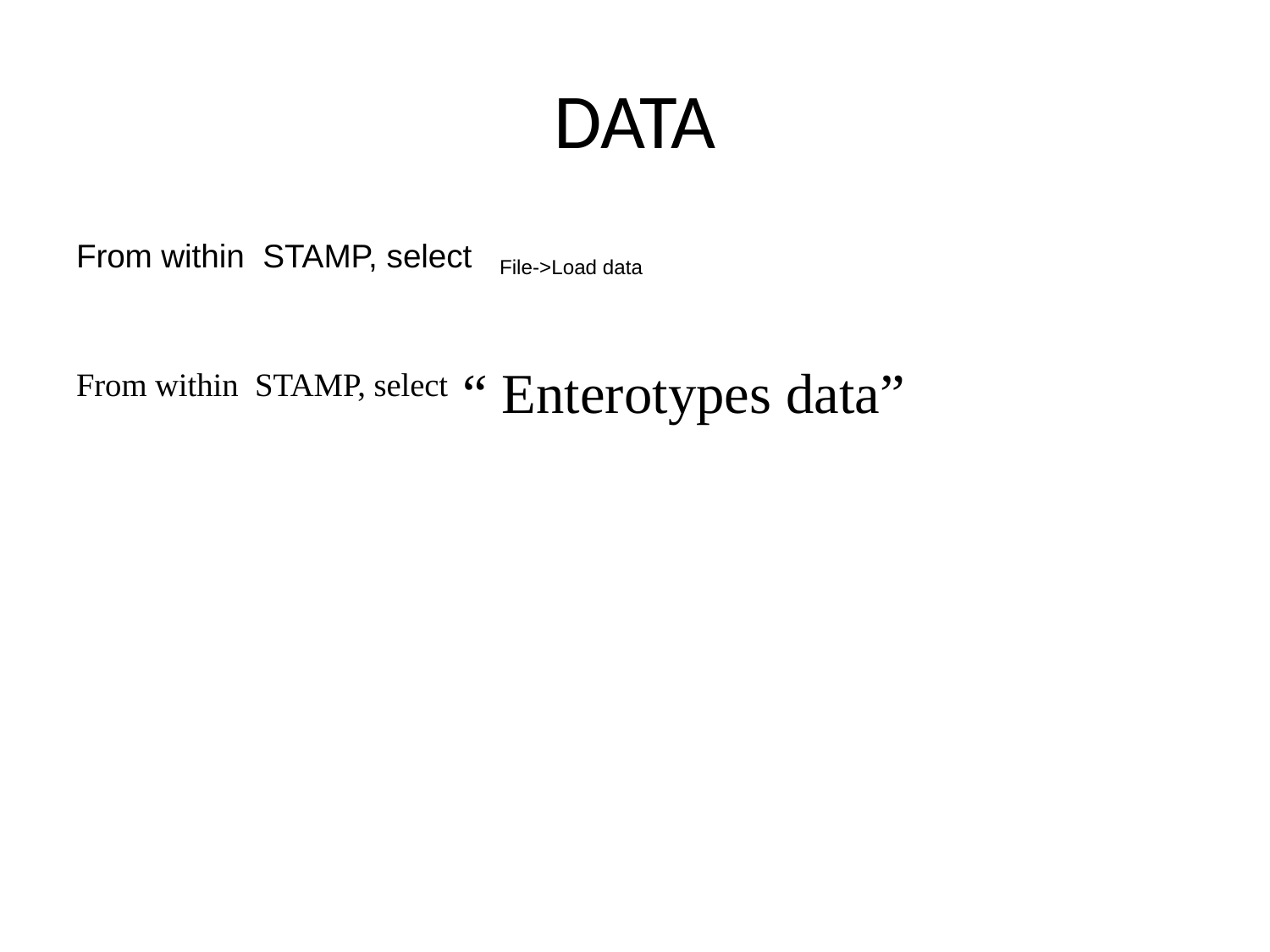

# DATA
From within  STAMP, select   File->Load data

From within  STAMP, select “ Enterotypes data”